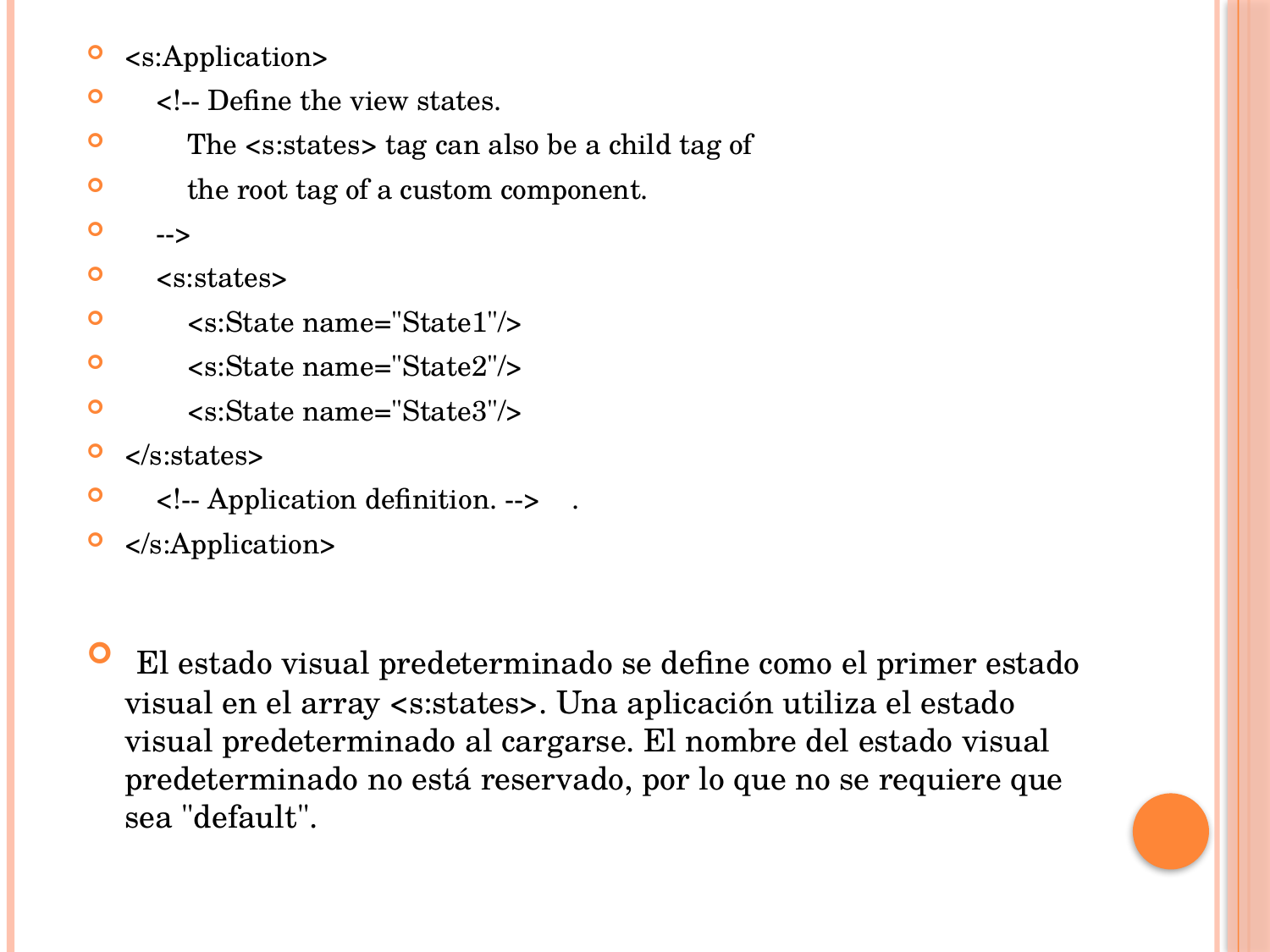

<s:Application>
    <!-- Define the view states.
        The <s:states> tag can also be a child tag of
        the root tag of a custom component.
    -->
    <s:states>
        <s:State name="State1"/>
        <s:State name="State2"/>
        <s:State name="State3"/>
</s:states>
    <!-- Application definition. -->    .
</s:Application>

 El estado visual predeterminado se define como el primer estado visual en el array <s:states>. Una aplicación utiliza el estado visual predeterminado al cargarse. El nombre del estado visual predeterminado no está reservado, por lo que no se requiere que sea "default".